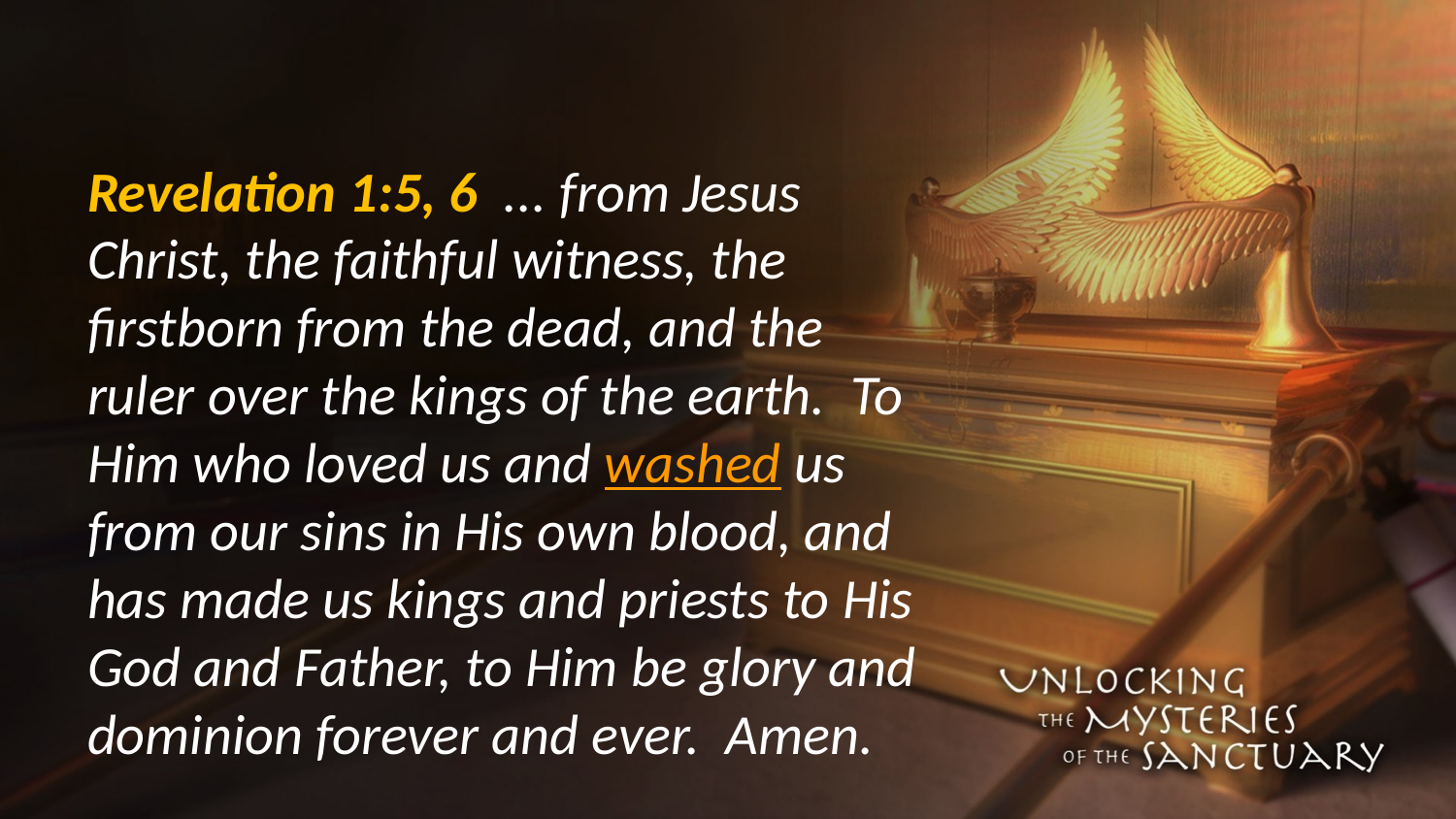

#
Revelation 1:5, 6  ... from Jesus Christ, the faithful witness, the firstborn from the dead, and the ruler over the kings of the earth.  To Him who loved us and washed us from our sins in His own blood, and has made us kings and priests to His God and Father, to Him be glory and dominion forever and ever.  Amen.